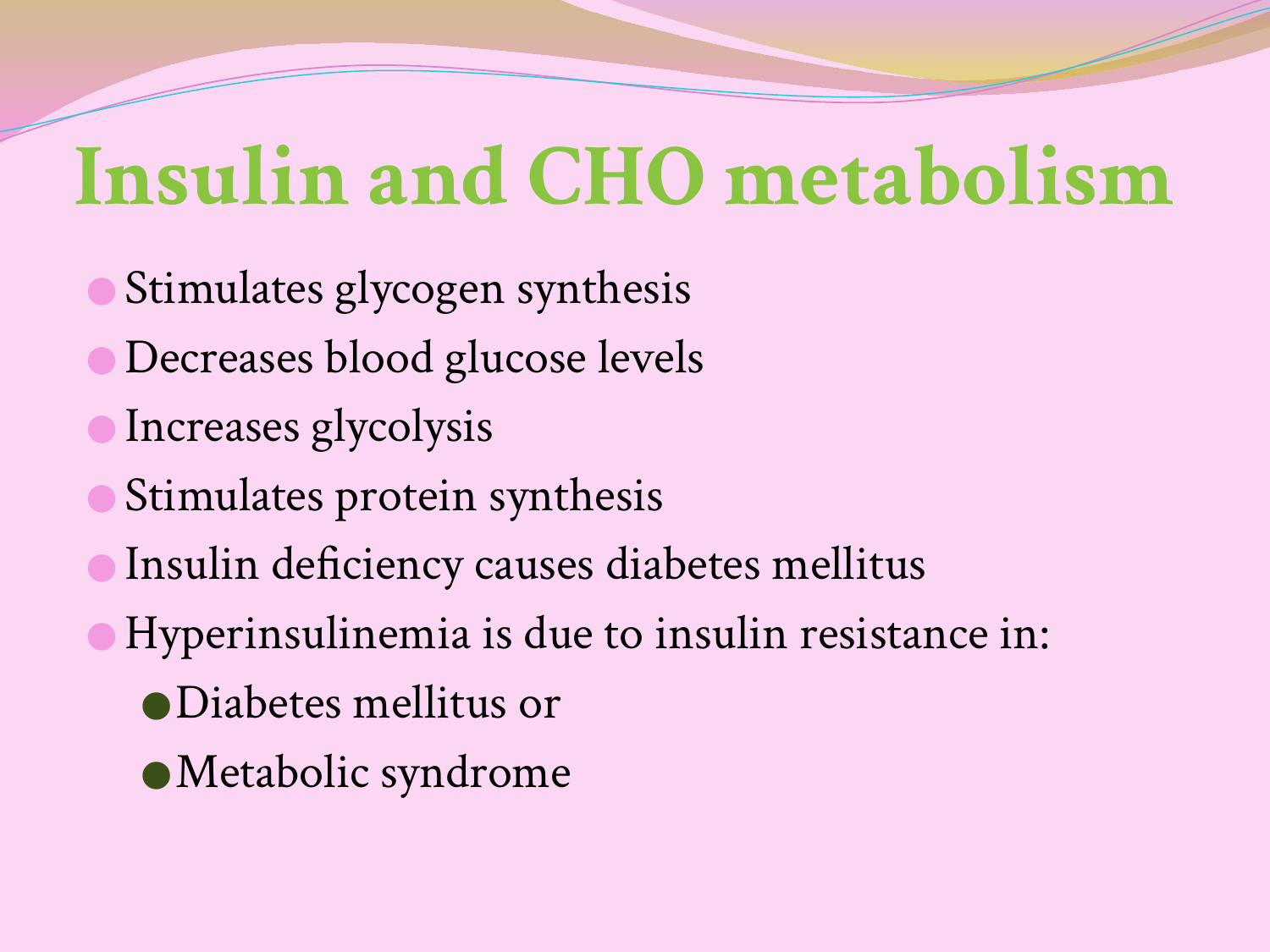

# Insulin and CHO metabolism
Stimulates glycogen synthesis
Decreases blood glucose levels
Increases glycolysis
Stimulates protein synthesis
Insulin deficiency causes diabetes mellitus
Hyperinsulinemia is due to insulin resistance in:
Diabetes mellitus or
Metabolic syndrome